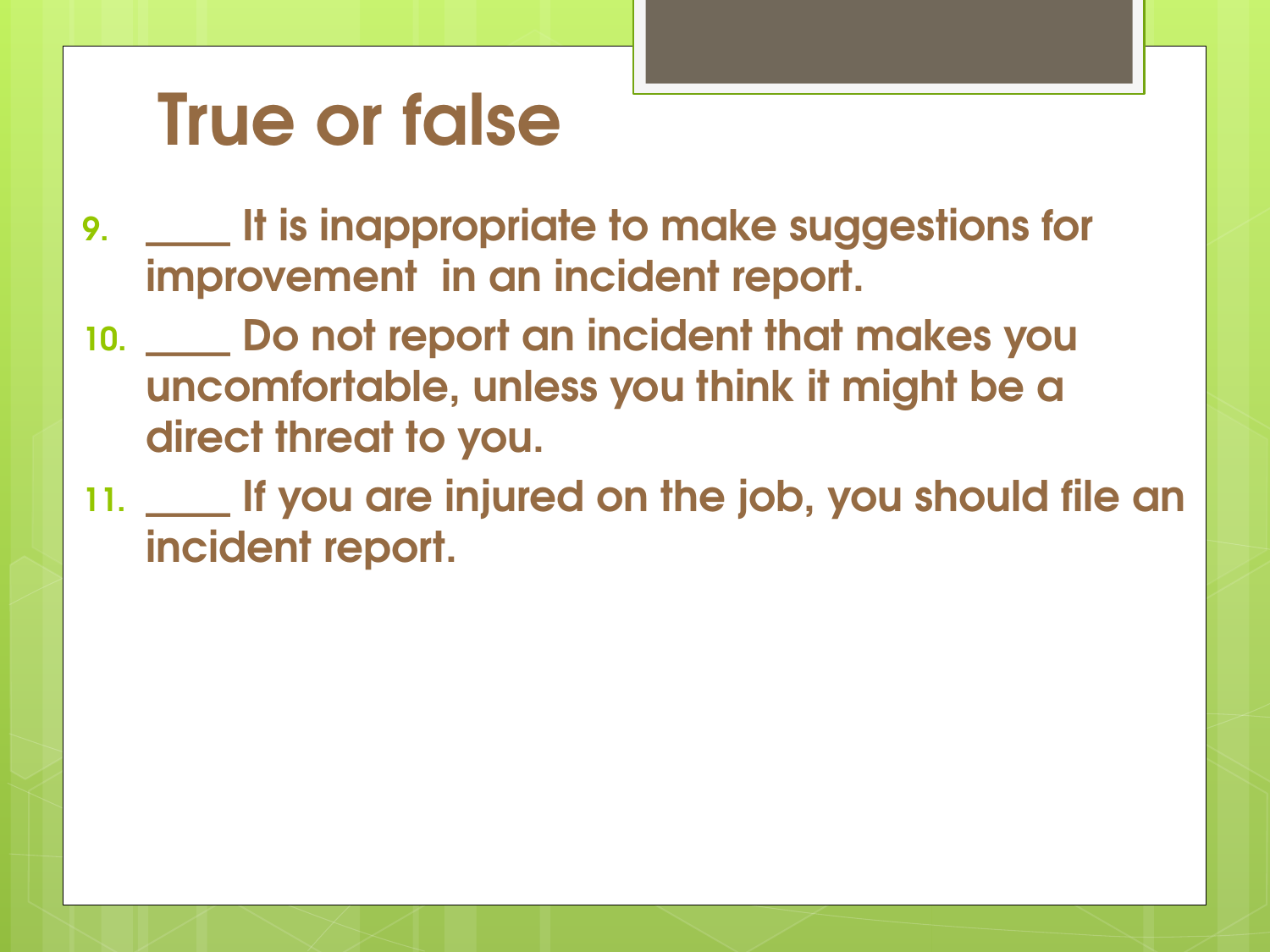

# True or false
____ It is inappropriate to make suggestions for improvement  in an incident report.
____ Do not report an incident that makes you uncomfortable, unless you think it might be a direct threat to you.
____ If you are injured on the job, you should file an incident report.